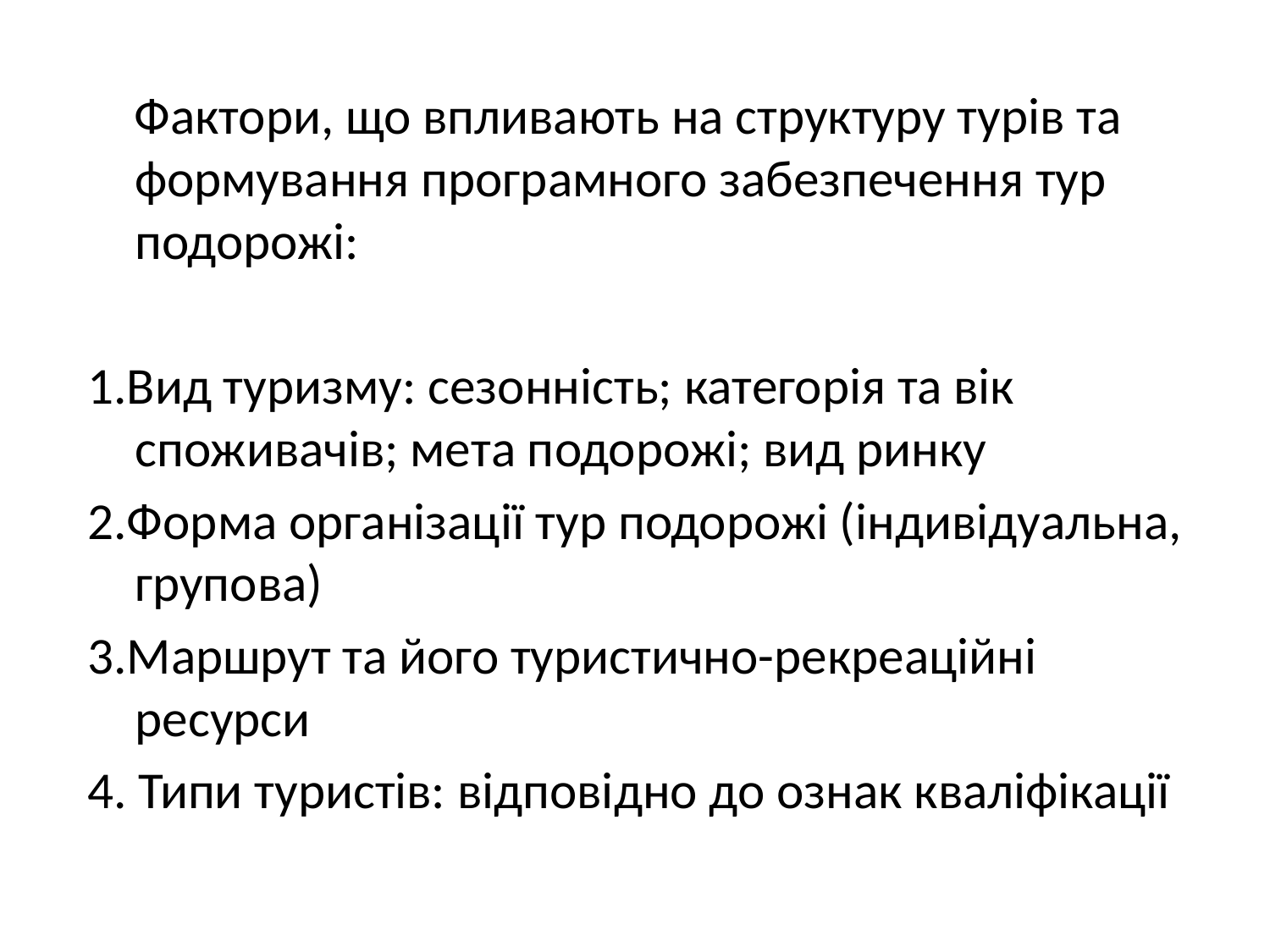

Фактори, що впливають на структуру турів та формування програмного забезпечення тур подорожі:

1.Вид туризму: сезонність; категорія та вік споживачів; мета подорожі; вид ринку
2.Форма організації тур подорожі (індивідуальна, групова)
3.Маршрут та його туристично-рекреаційні ресурси
4. Типи туристів: відповідно до ознак кваліфікації